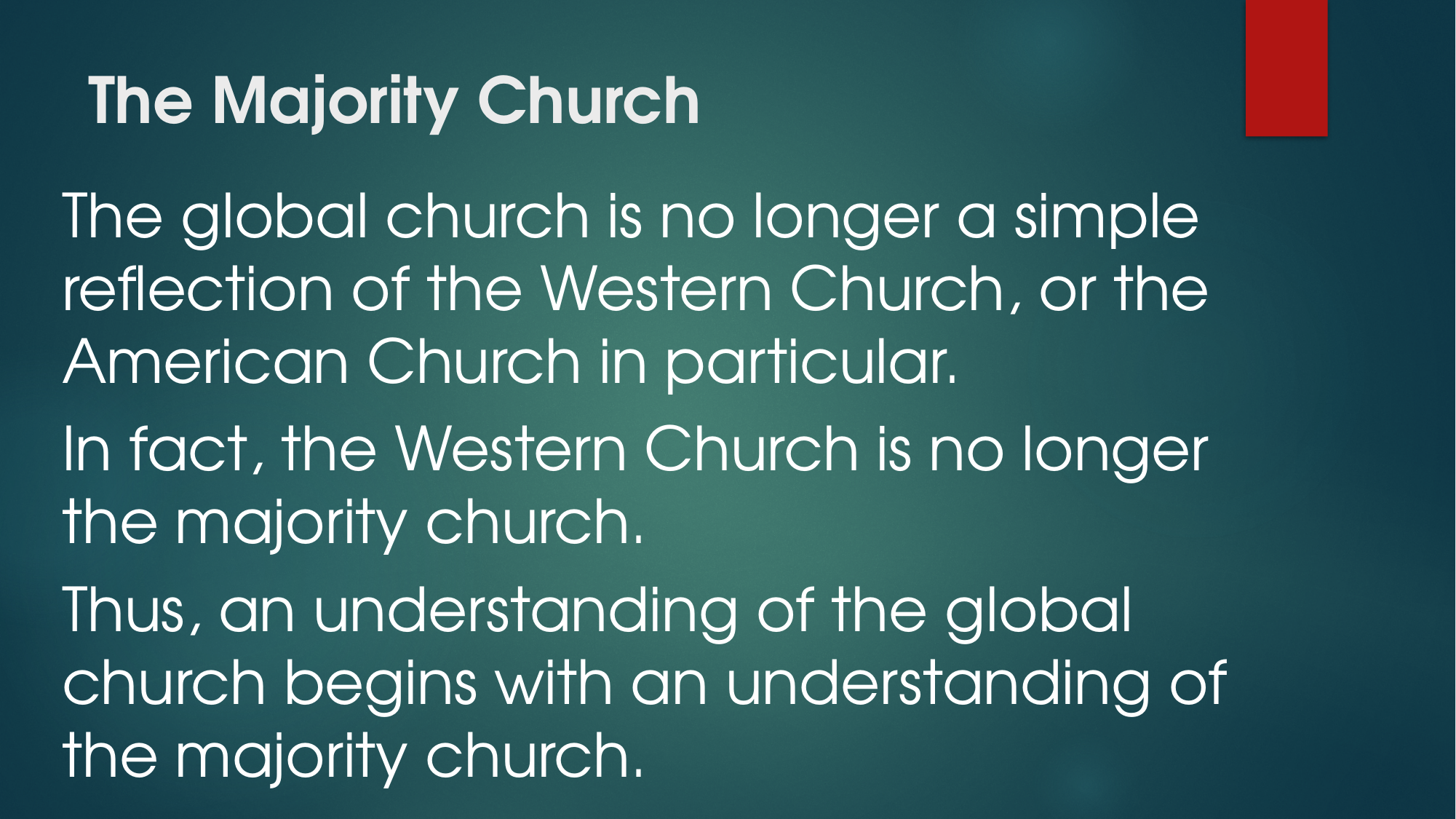

# The Majority Church
The global church is no longer a simple reflection of the Western Church, or the American Church in particular.
In fact, the Western Church is no longer the majority church.
Thus, an understanding of the global church begins with an understanding of the majority church.